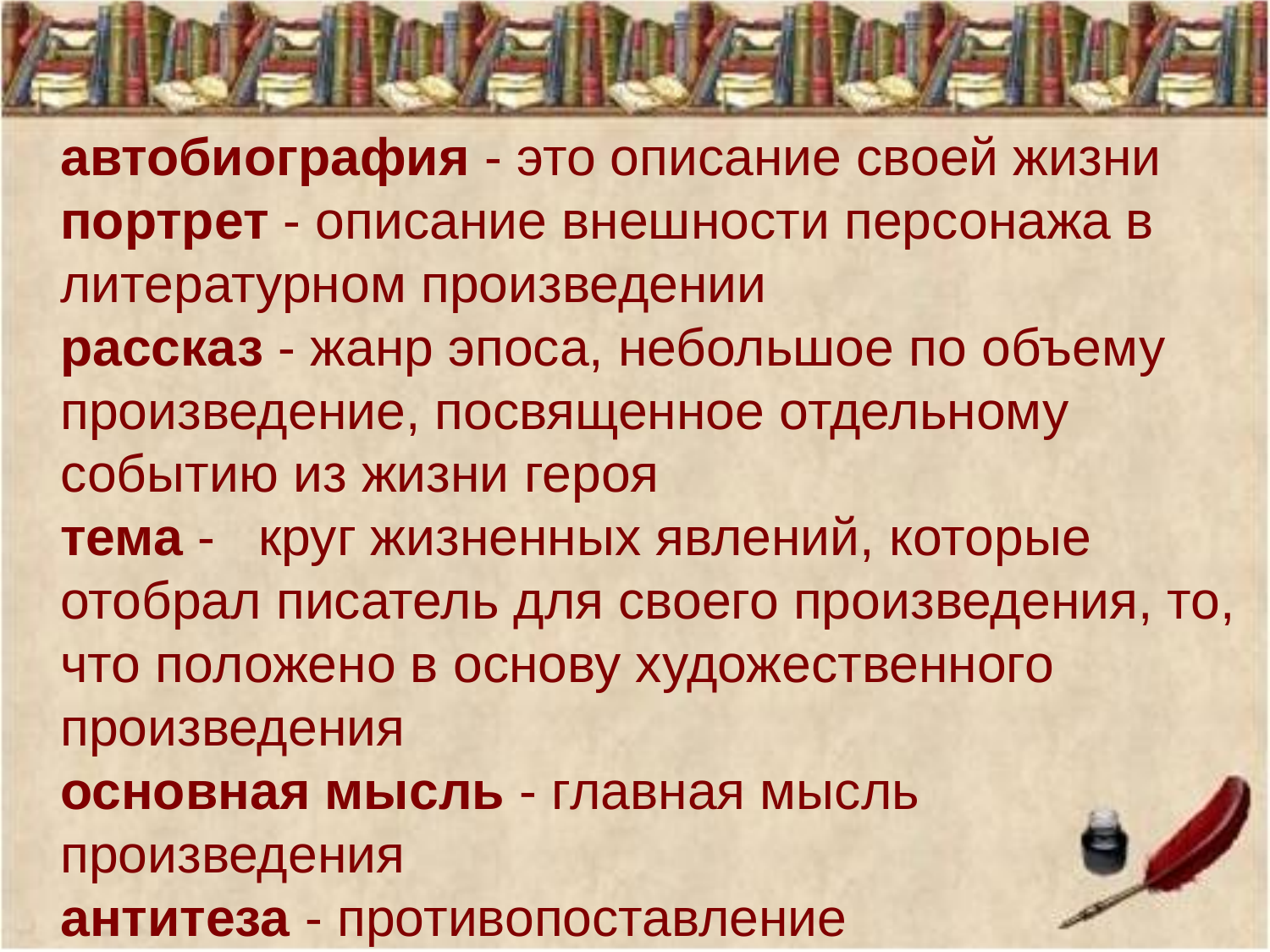

#
	автобиография - это описание своей жизни   
портрет - описание внешности персонажа в литературном произведении 
рассказ - жанр эпоса, небольшое по объему произведение, посвященное отдельному событию из жизни героя 
тема -   круг жизненных явлений, которые отобрал писатель для своего произведения, то, что положено в основу художественного произведения  
основная мысль - главная мысль произведения  
антитеза - противопоставление